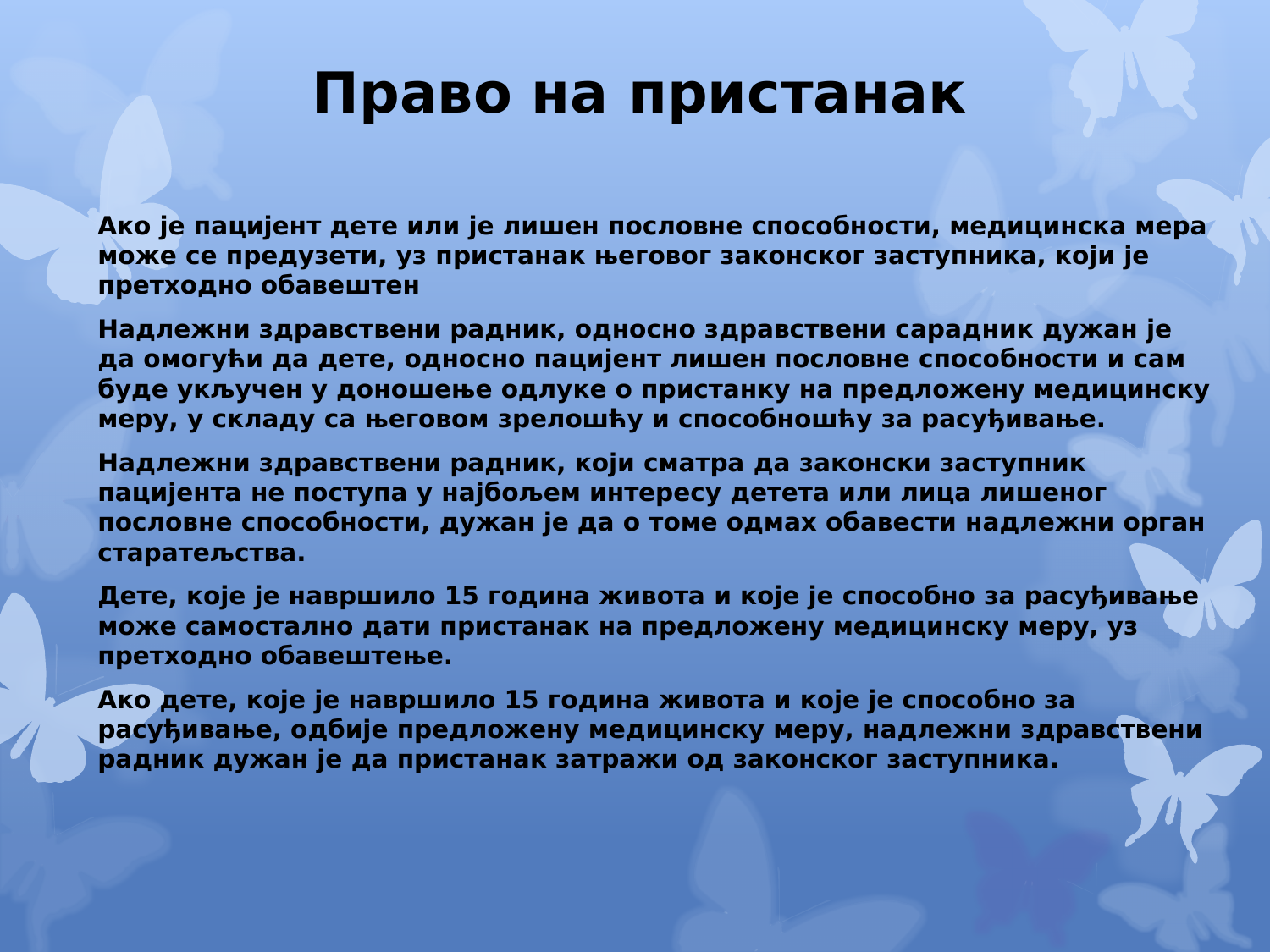

# Право на пристанак

Ако је пацијент дете или је лишен пословне способности, медицинска мера може се предузети, уз пристанак његовог законског заступника, који је претходно обавештен
Надлежни здравствени радник, односно здравствени сарадник дужан је да омогући да дете, односно пацијент лишен пословне способности и сам буде укључен у доношење одлуке о пристанку на предложену медицинску меру, у складу са његовом зрелошћу и способношћу за расуђивање.
Надлежни здравствени радник, који сматра да законски заступник пацијента не поступа у најбољем интересу детета или лица лишеног пословне способности, дужан је да о томе одмах обавести надлежни орган старатељства.
Дете, које је навршило 15 година живота и које је способно за расуђивање може самостално дати пристанак на предложену медицинску меру, уз претходно обавештење.
Ако дете, које је навршило 15 година живота и које је способно за расуђивање, одбије предложену медицинску меру, надлежни здравствени радник дужан је да пристанак затражи од законског заступника.